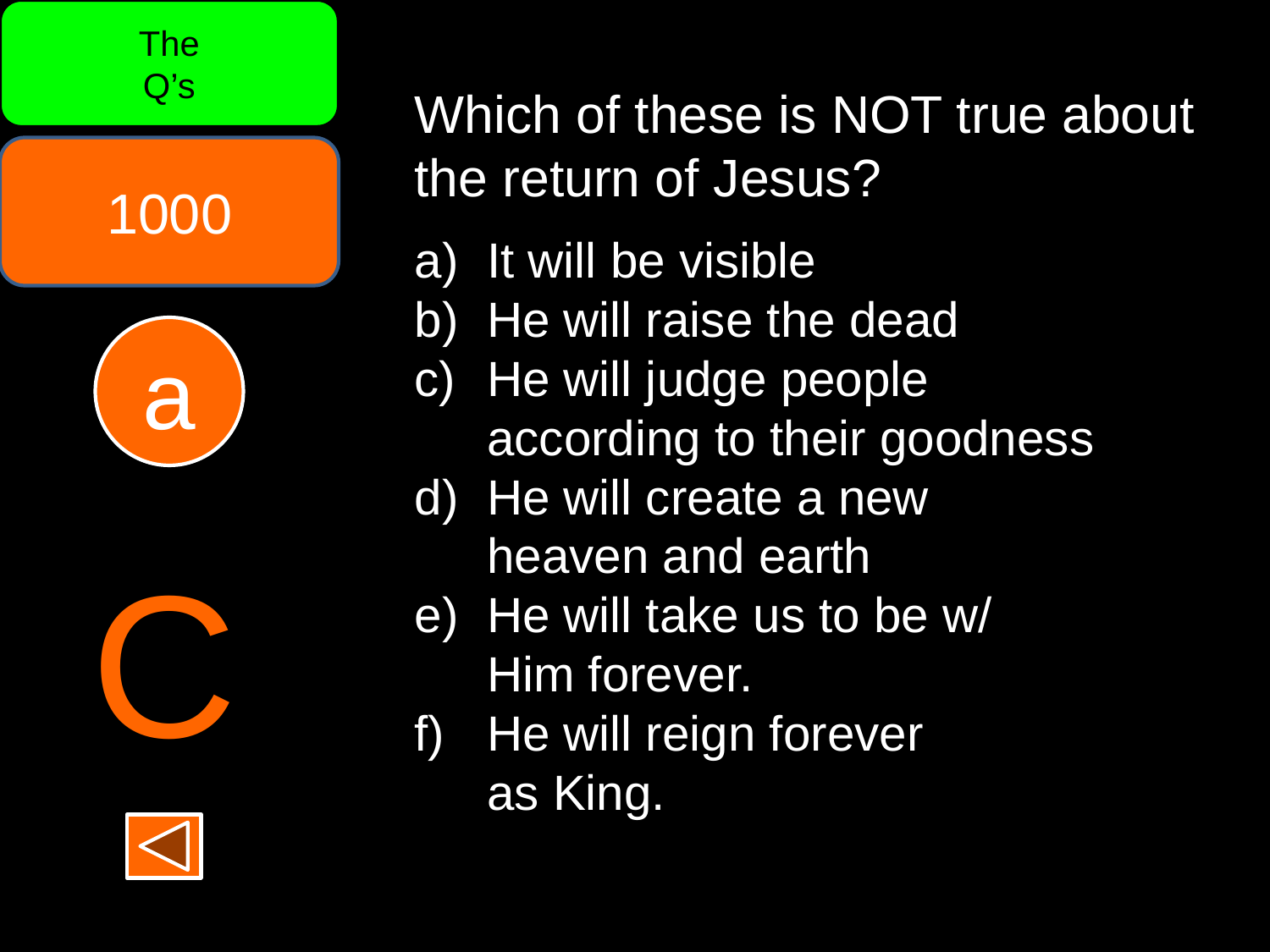

The
Q’s
Which of these is NOT true about the return of Jesus?

It will be visible
He will raise the dead
He will judge people
according to their goodness
He will create a new
heaven and earth
He will take us to be w/
Him forever.
He will reign forever
as King.
1000
a
C